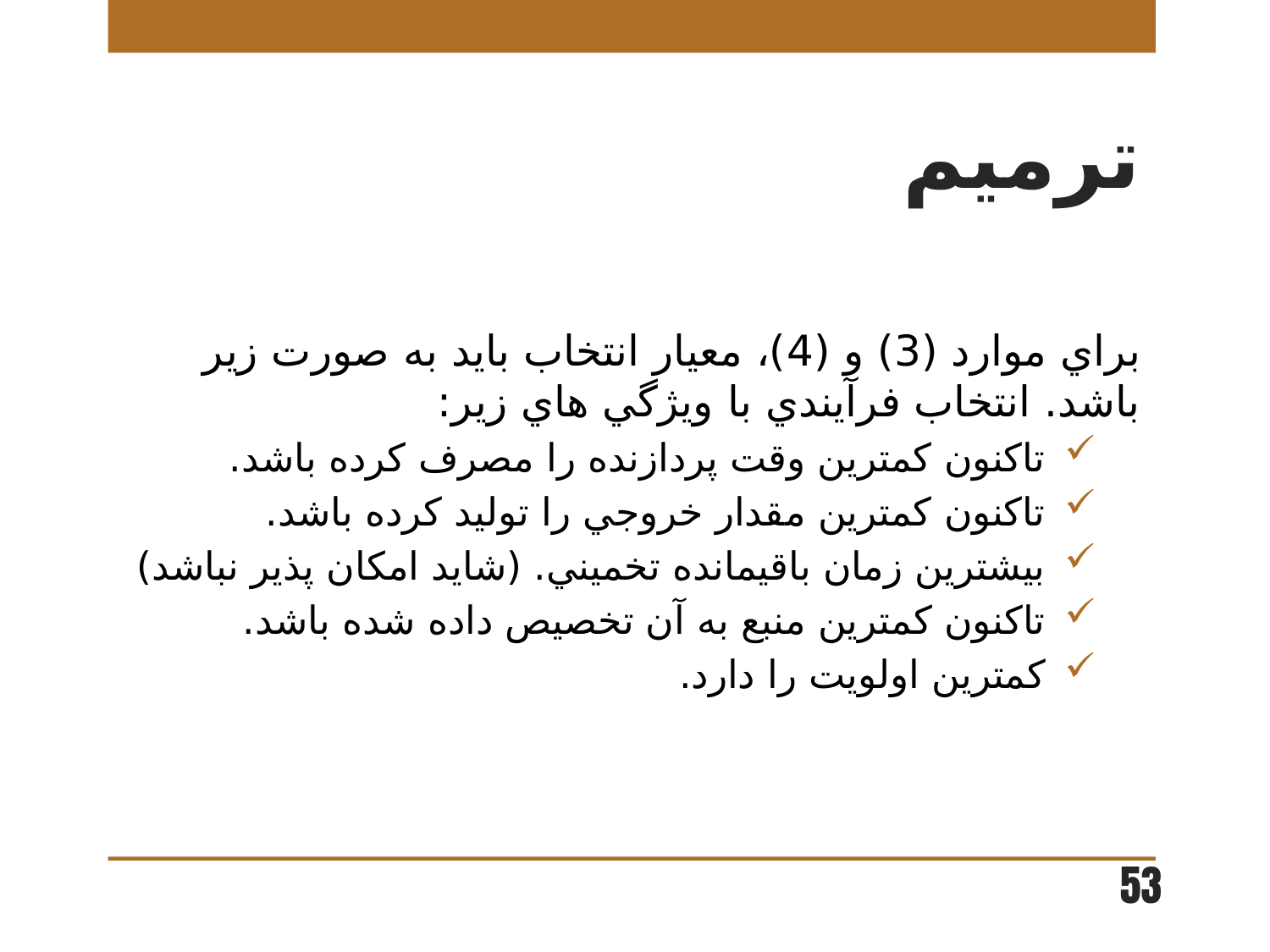

# ترميم
براي موارد (3) و (4)، معيار انتخاب بايد به صورت زير باشد. انتخاب فرآيندي با ويژگي هاي زير:
 تاكنون كمترين وقت پردازنده را مصرف كرده باشد.
 تاكنون كمترين مقدار خروجي را توليد كرده باشد.
 بيشترين زمان باقيمانده تخميني. (شاید امکان پذیر نباشد)
 تاكنون كمترين منبع به آن تخصيص داده شده باشد.
 كمترين اولويت را دارد.

53